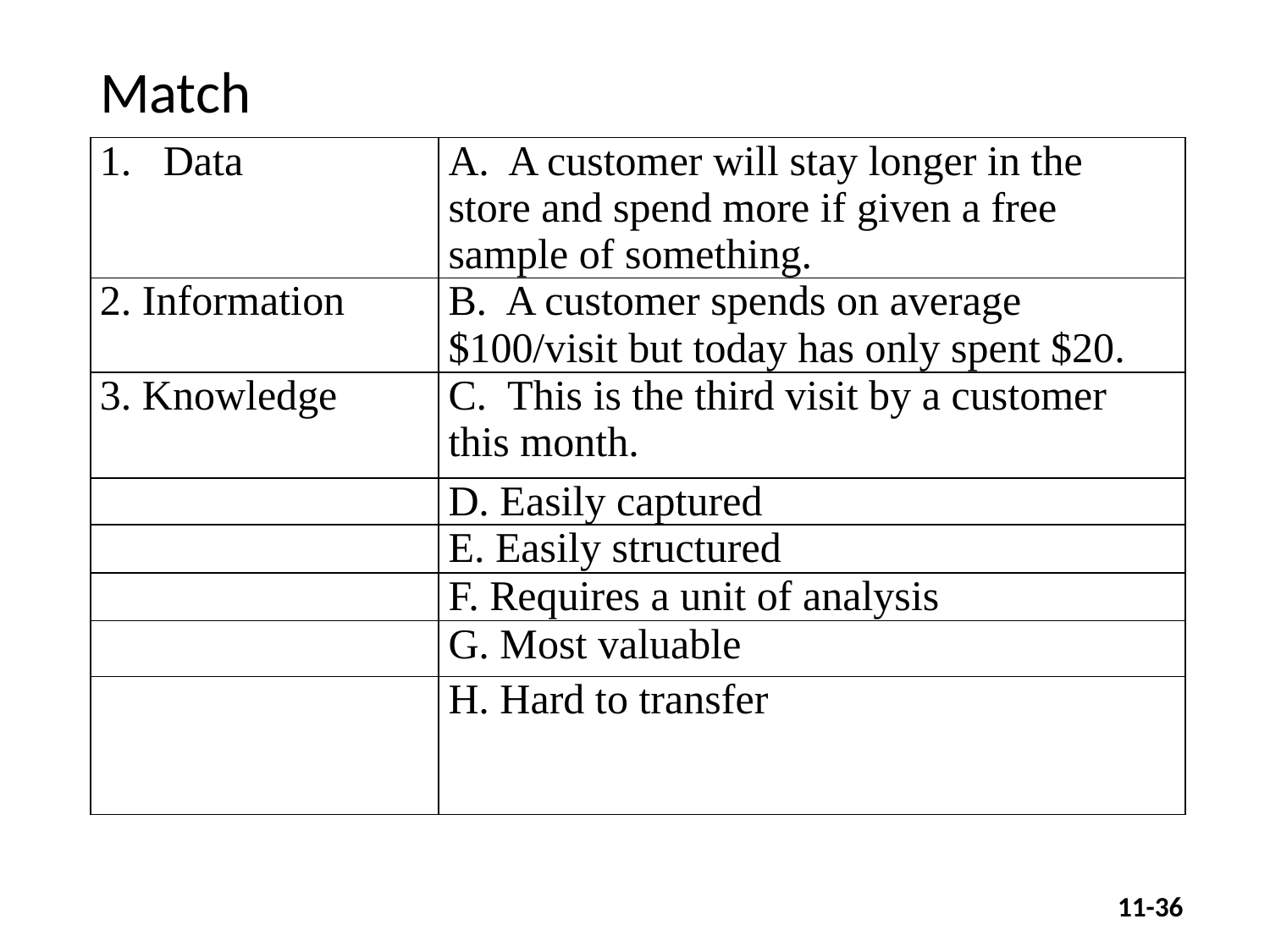

# Match
| Data | A. A customer will stay longer in the store and spend more if given a free sample of something. |
| --- | --- |
| 2. Information | B. A customer spends on average $100/visit but today has only spent $20. |
| 3. Knowledge | C. This is the third visit by a customer this month. |
|  | D. Easily captured |
|  | E. Easily structured |
|  | F. Requires a unit of analysis |
|  | G. Most valuable |
|  | H. Hard to transfer |